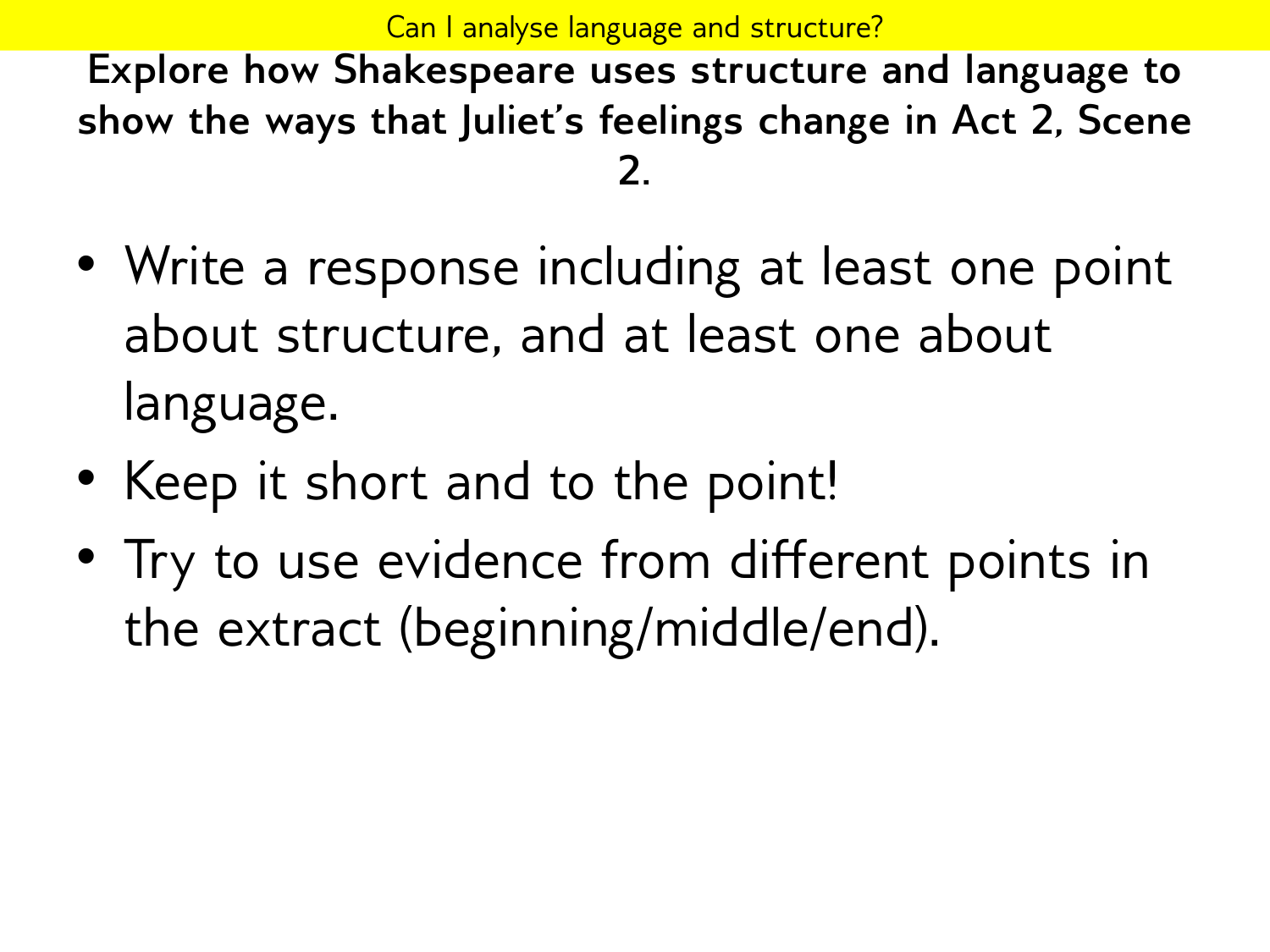

Can I analyse language and structure?
# Explore how Shakespeare uses structure and language to show the ways that Juliet’s feelings change in Act 2, Scene 2.
Write a response including at least one point about structure, and at least one about language.
Keep it short and to the point!
Try to use evidence from different points in the extract (beginning/middle/end).